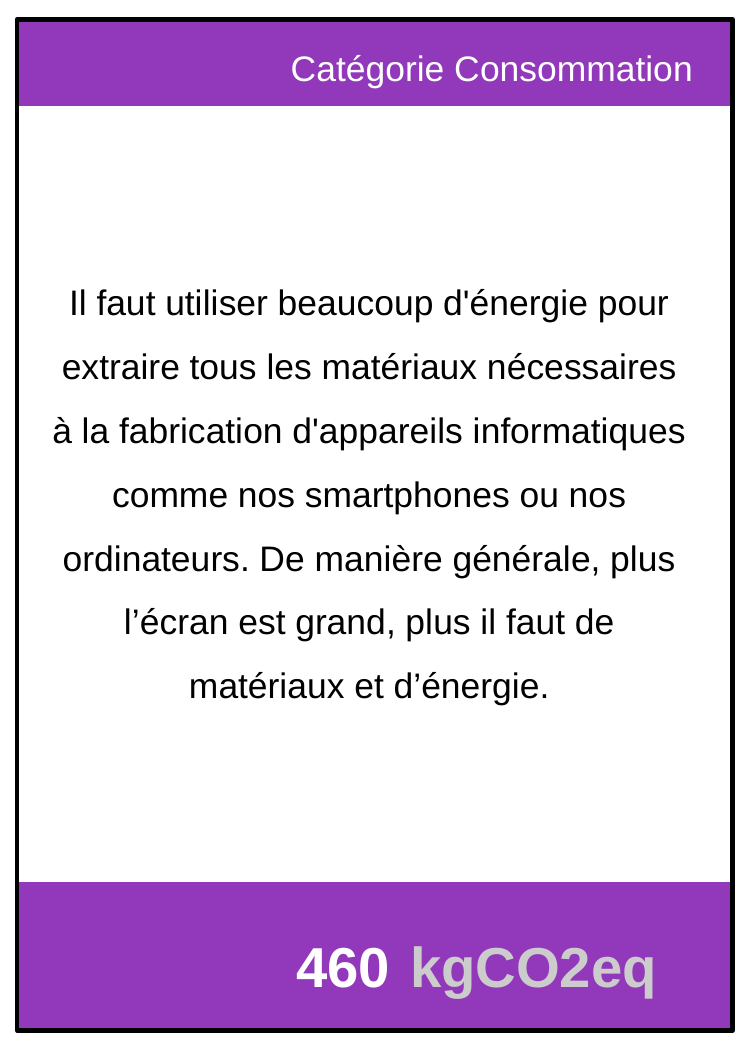

Catégorie Consommation

Il faut utiliser beaucoup d'énergie pour extraire tous les matériaux nécessaires à la fabrication d'appareils informatiques comme nos smartphones ou nos ordinateurs. De manière générale, plus l’écran est grand, plus il faut de matériaux et d’énergie.

460
kgCO2eq